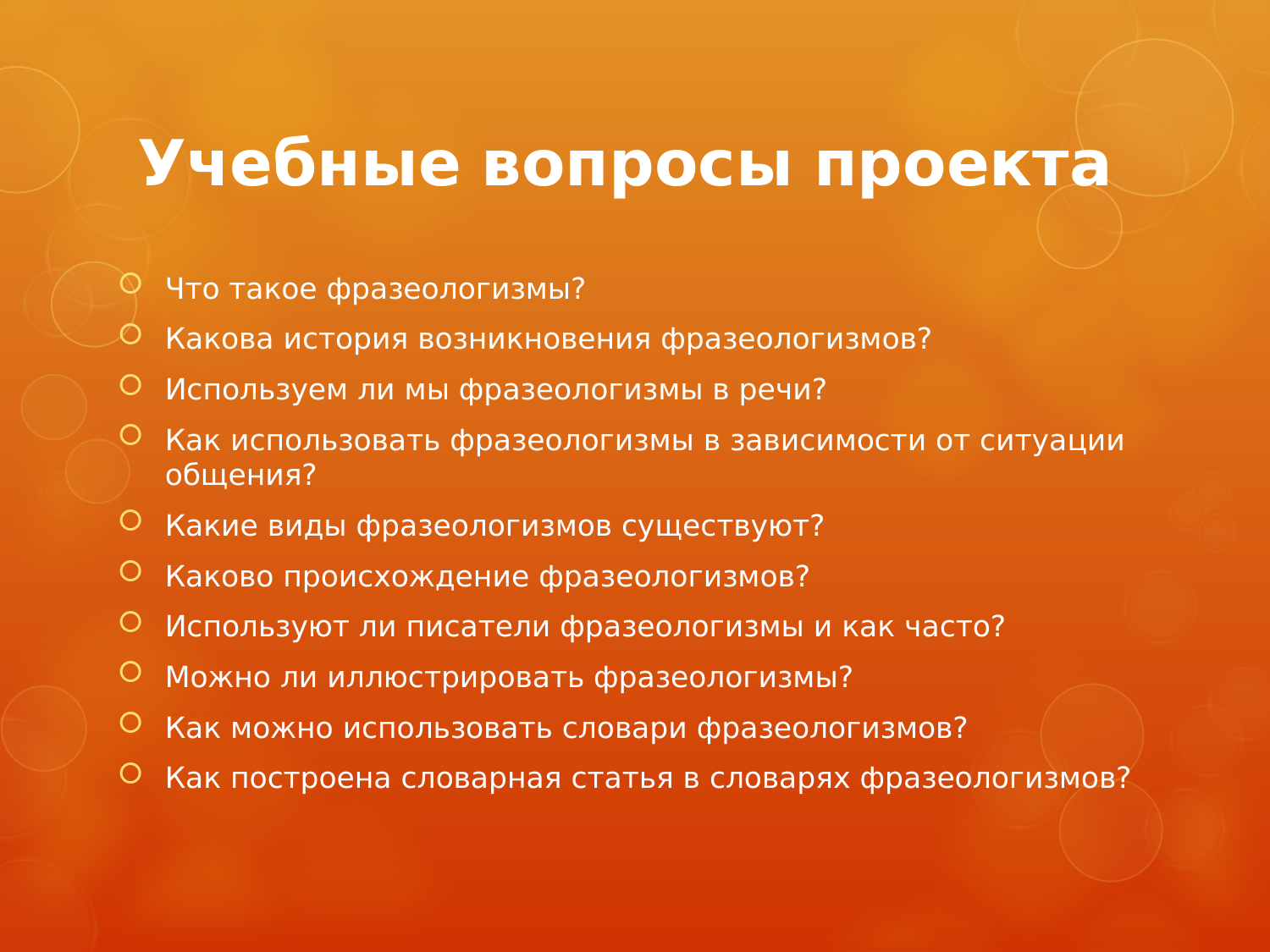

# Учебные вопросы проекта
Что такое фразеологизмы?
Какова история возникновения фразеологизмов?
Используем ли мы фразеологизмы в речи?
Как использовать фразеологизмы в зависимости от ситуации общения?
Какие виды фразеологизмов существуют?
Каково происхождение фразеологизмов?
Используют ли писатели фразеологизмы и как часто?
Можно ли иллюстрировать фразеологизмы?
Как можно использовать словари фразеологизмов?
Как построена словарная статья в словарях фразеологизмов?